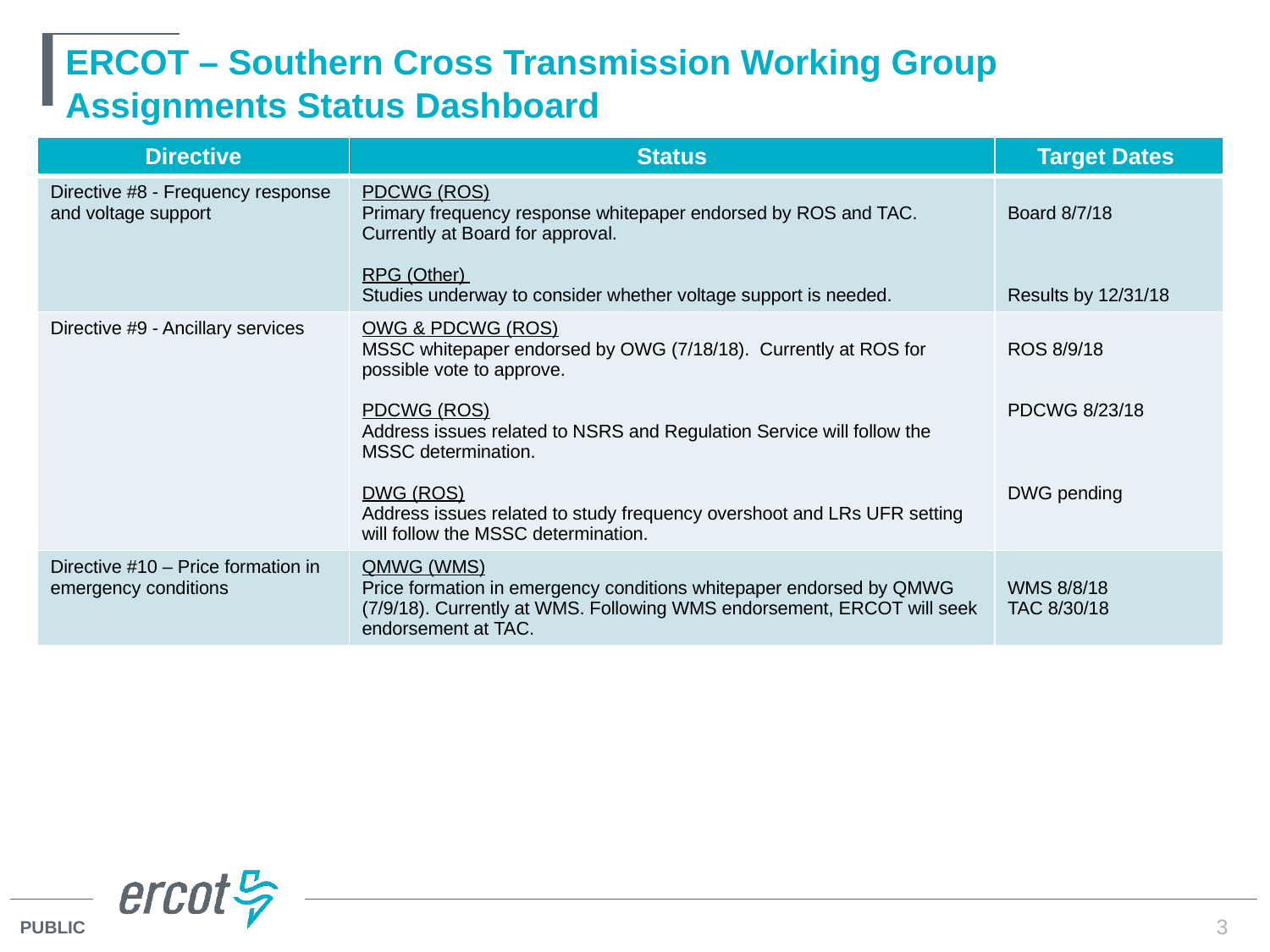

# ERCOT – Southern Cross Transmission Working Group Assignments Status Dashboard
| Directive | Status | Target Dates |
| --- | --- | --- |
| Directive #8 - Frequency response and voltage support | PDCWG (ROS) Primary frequency response whitepaper endorsed by ROS and TAC. Currently at Board for approval. RPG (Other) Studies underway to consider whether voltage support is needed. | Board 8/7/18 Results by 12/31/18 |
| Directive #9 - Ancillary services | OWG & PDCWG (ROS) MSSC whitepaper endorsed by OWG (7/18/18). Currently at ROS for possible vote to approve. PDCWG (ROS) Address issues related to NSRS and Regulation Service will follow the MSSC determination. DWG (ROS) Address issues related to study frequency overshoot and LRs UFR setting will follow the MSSC determination. | ROS 8/9/18 PDCWG 8/23/18 DWG pending |
| Directive #10 – Price formation in emergency conditions | QMWG (WMS) Price formation in emergency conditions whitepaper endorsed by QMWG (7/9/18). Currently at WMS. Following WMS endorsement, ERCOT will seek endorsement at TAC. | WMS 8/8/18 TAC 8/30/18 |
3